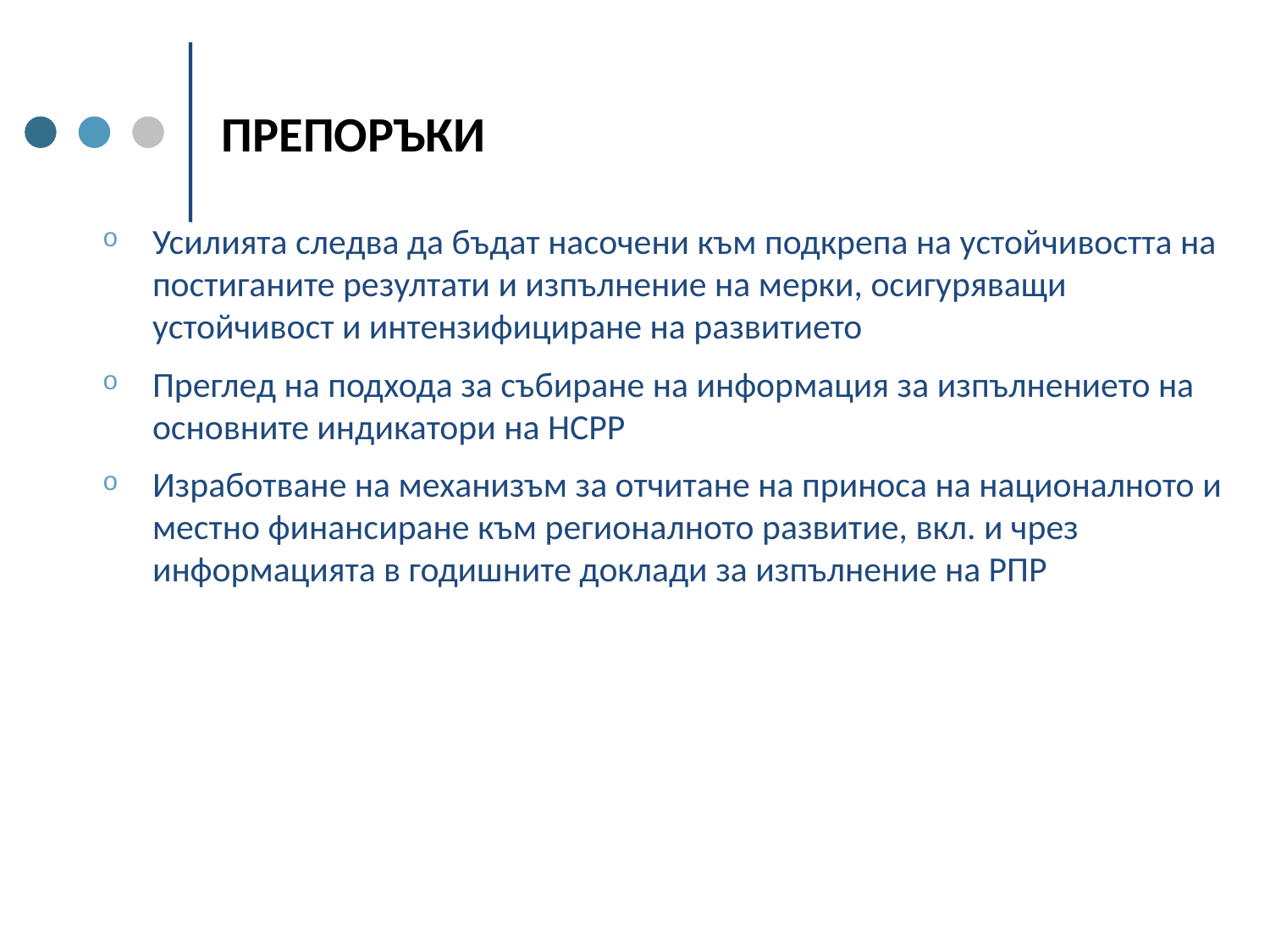

# ПРЕПОРЪКИ
Усилията следва да бъдат насочени към подкрепа на устойчивостта на постиганите резултати и изпълнение на мерки, осигуряващи устойчивост и интензифициране на развитието
Преглед на подхода за събиране на информация за изпълнението на основните индикатори на НСРР
Изработване на механизъм за отчитане на приноса на националното и местно финансиране към регионалното развитие, вкл. и чрез информацията в годишните доклади за изпълнение на РПР